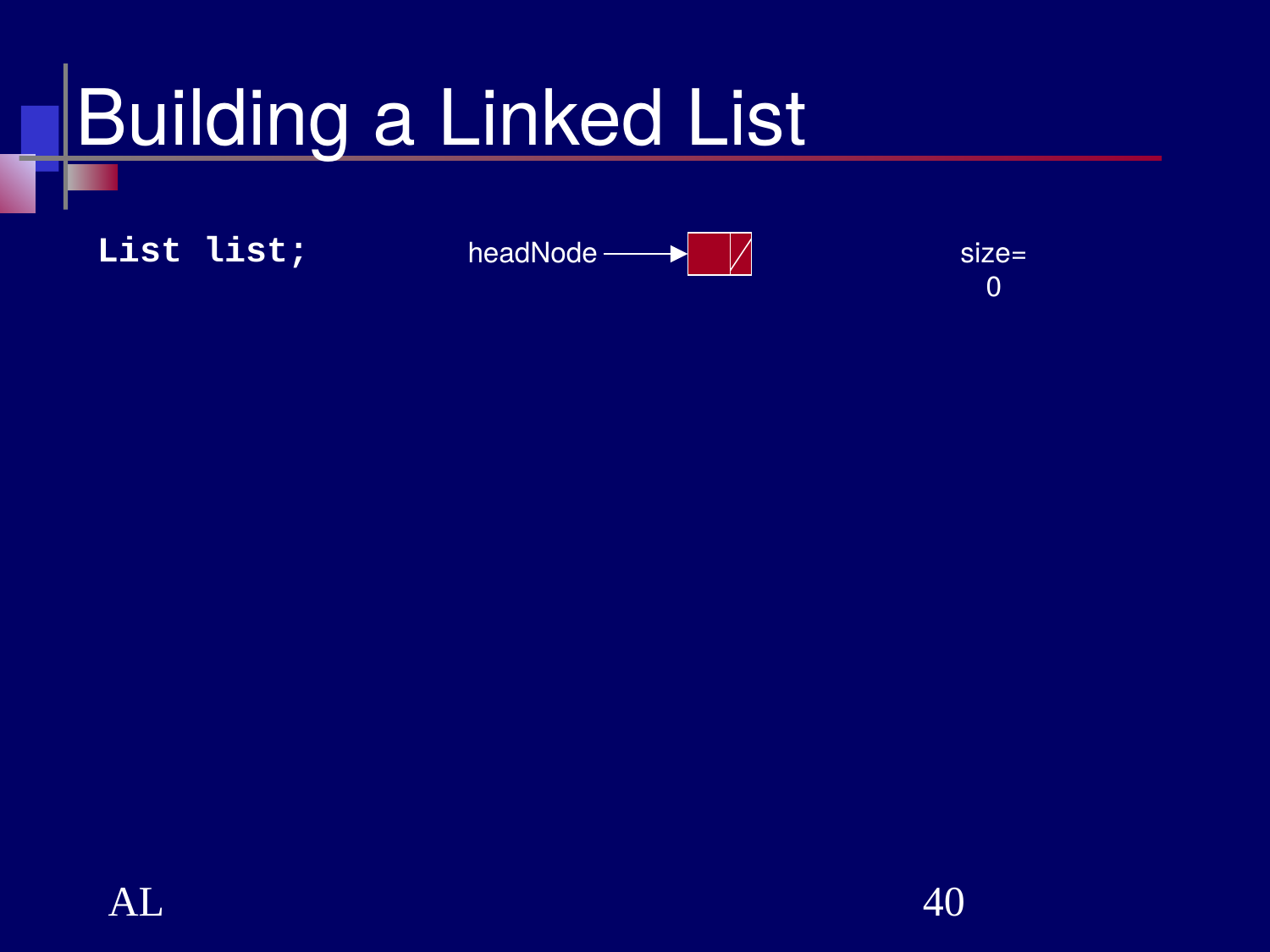

# Building a Linked List

List list;
headNode
size=0

AL
40